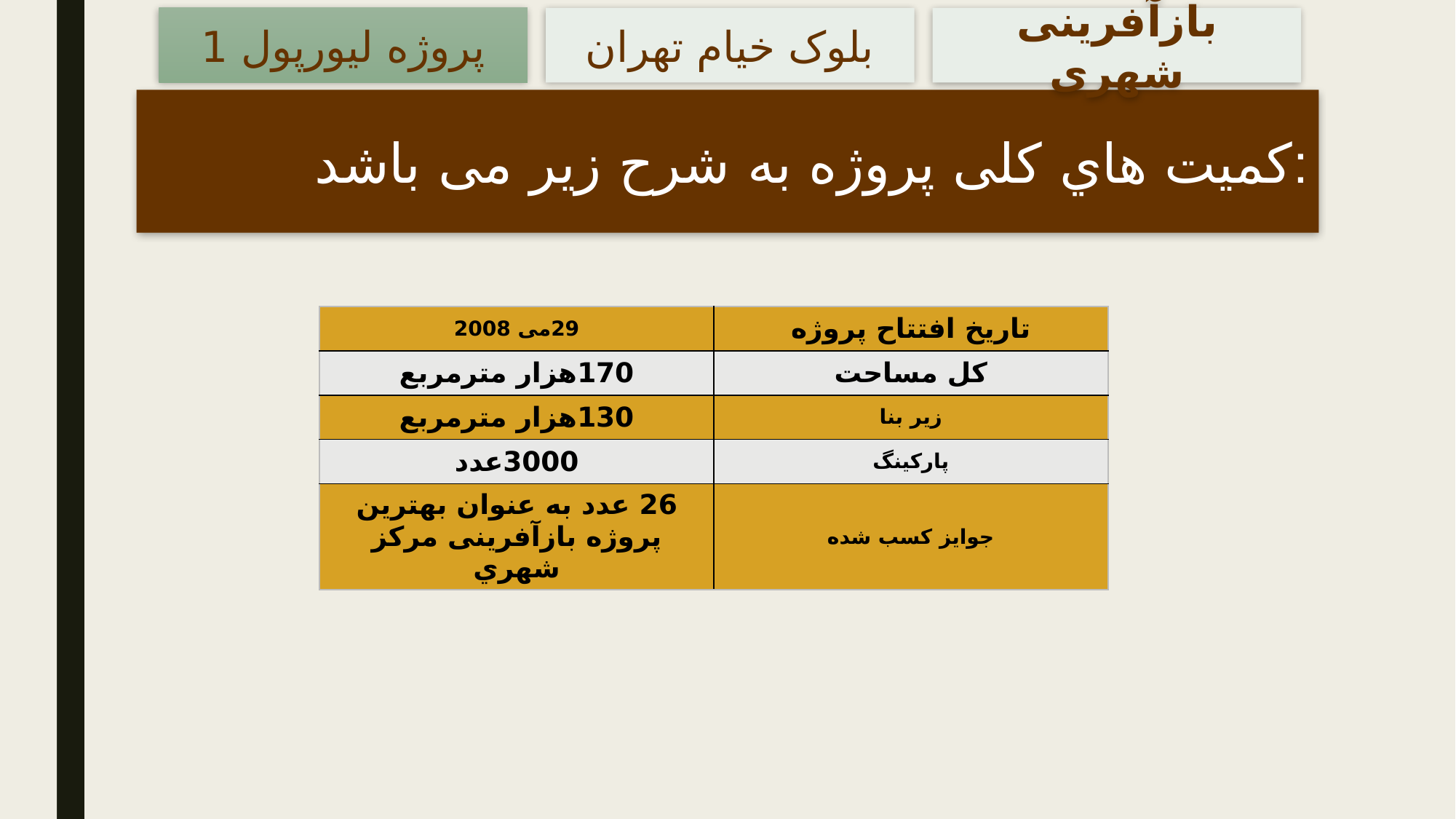

پروژه لیورپول 1
بلوک خیام تهران
بازآفرینی شهری
کمیت هاي کلی پروژه به شرح زیر می باشد:
| 29می 2008 | تاریخ افتتاح پروژه |
| --- | --- |
| 170هزار مترمربع | کل مساحت |
| 130هزار مترمربع | زیر بنا |
| 3000عدد | پارکینگ |
| 26 عدد به عنوان بهترین پروژه بازآفرینی مرکز شهري | جوایز کسب شده |